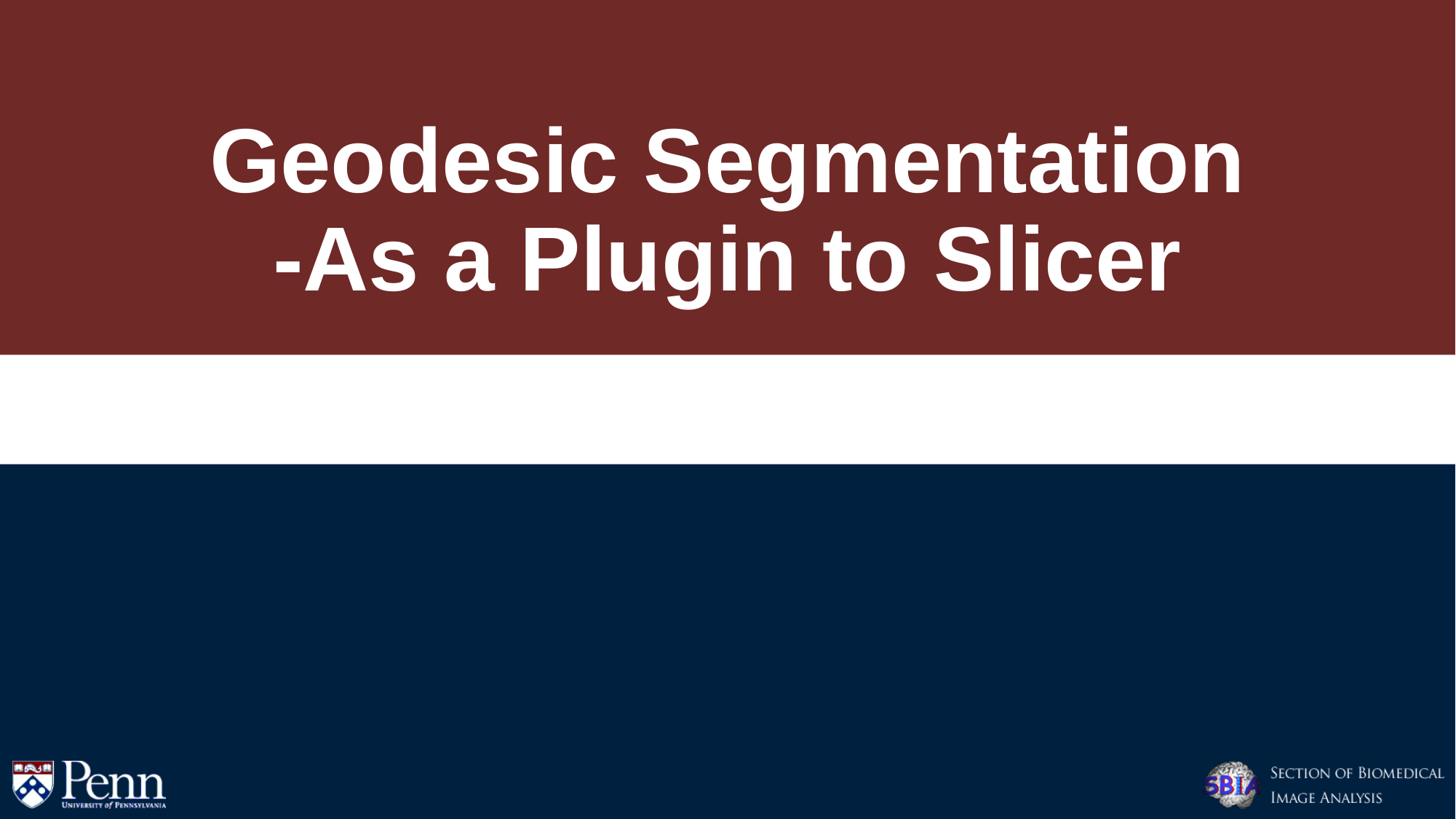

# Geodesic Segmentation -As a Plugin to Slicer